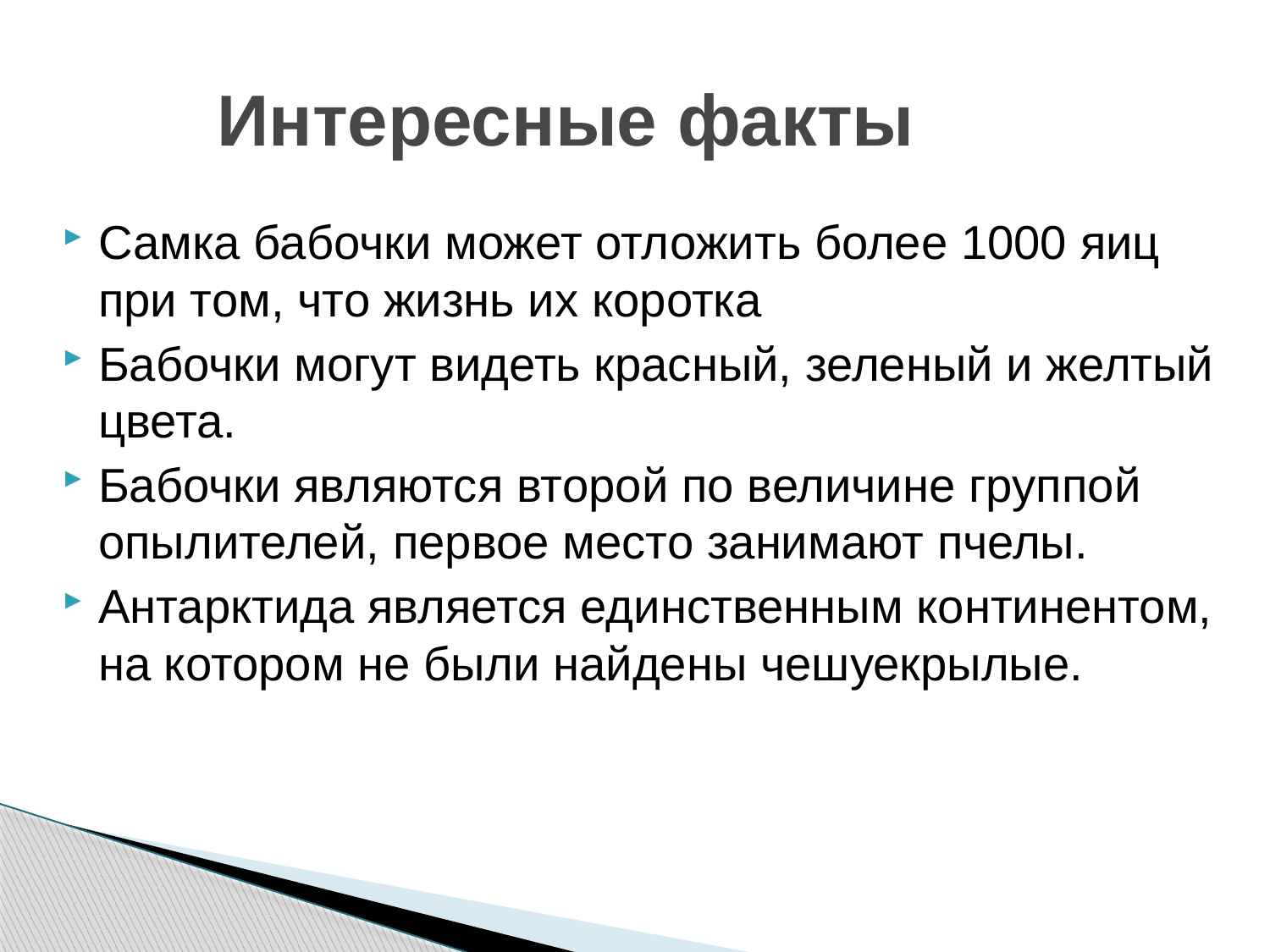

# Интересные факты
Самка бабочки может отложить более 1000 яиц при том, что жизнь их коротка
Бабочки могут видеть красный, зеленый и желтый цвета.
Бабочки являются второй по величине группой опылителей, первое место занимают пчелы.
Антарктида является единственным континентом, на котором не были найдены чешуекрылые.